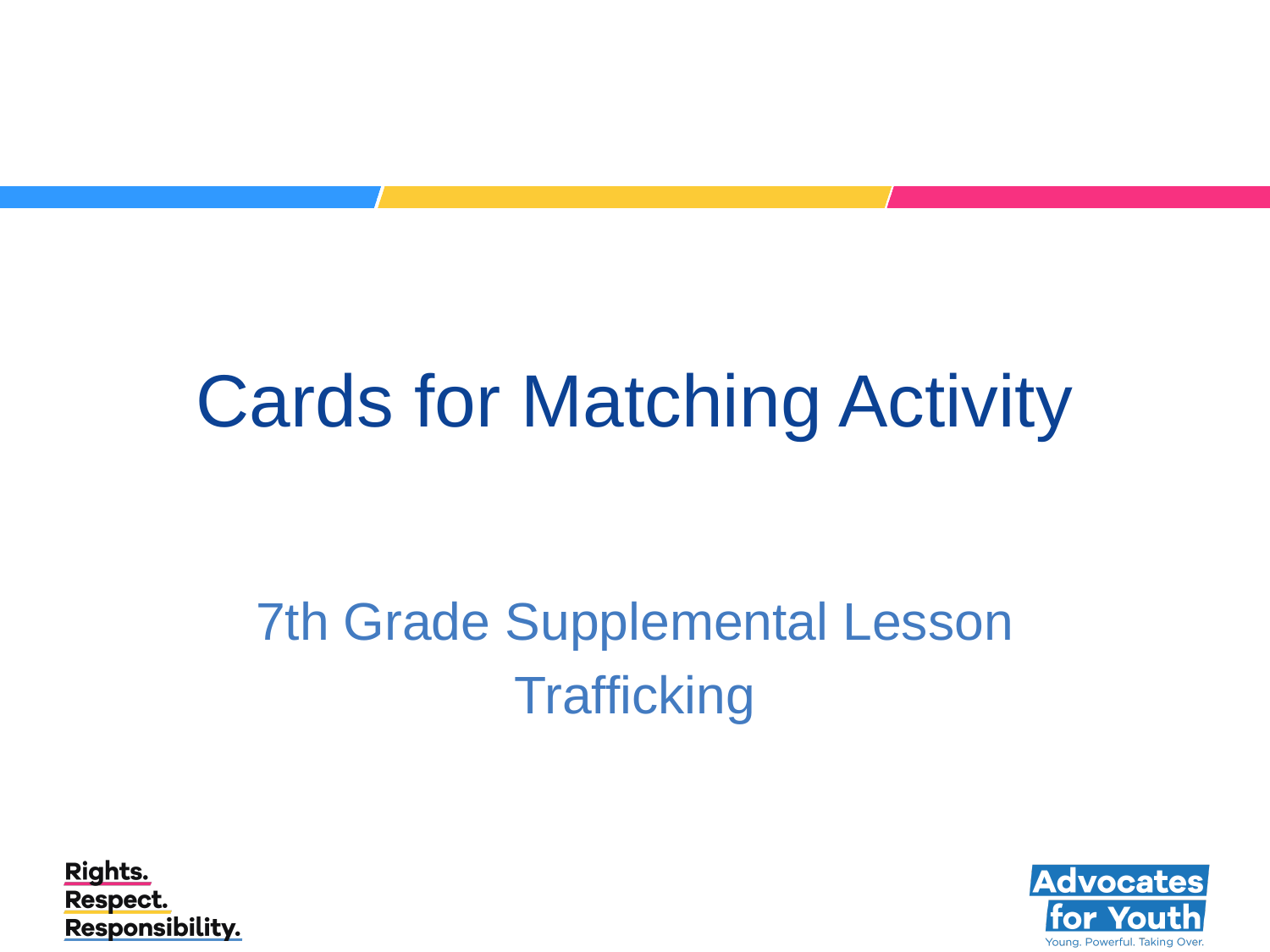

# Cards for Matching Activity
7th Grade Supplemental Lesson
Trafficking